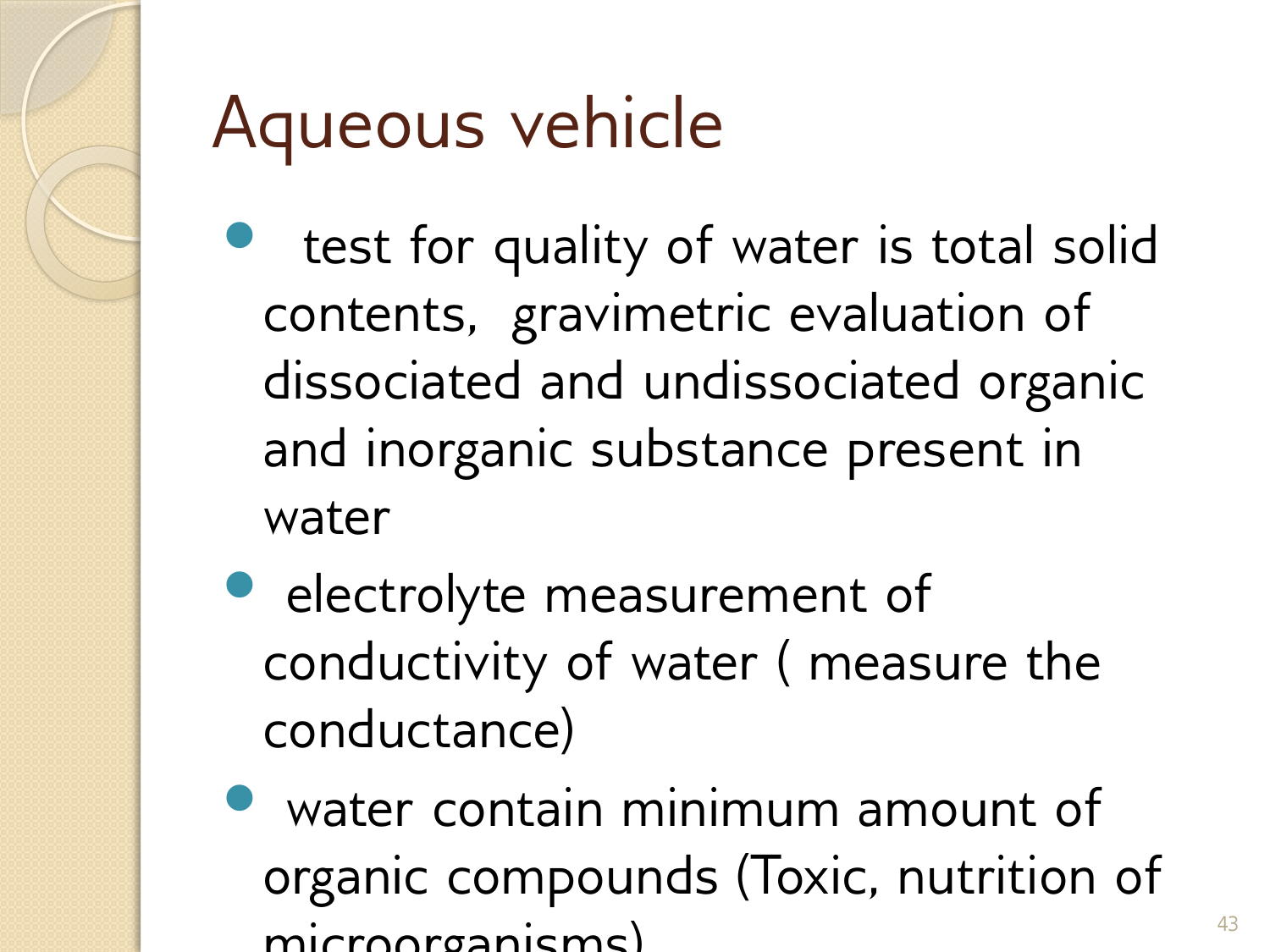

# Aqueous vehicle
  test for quality of water is total solid contents,  gravimetric evaluation of dissociated and undissociated organic and inorganic substance present in water
 electrolyte measurement of conductivity of water ( measure the conductance)
 water contain minimum amount of organic compounds (Toxic, nutrition of microorganisms)

43